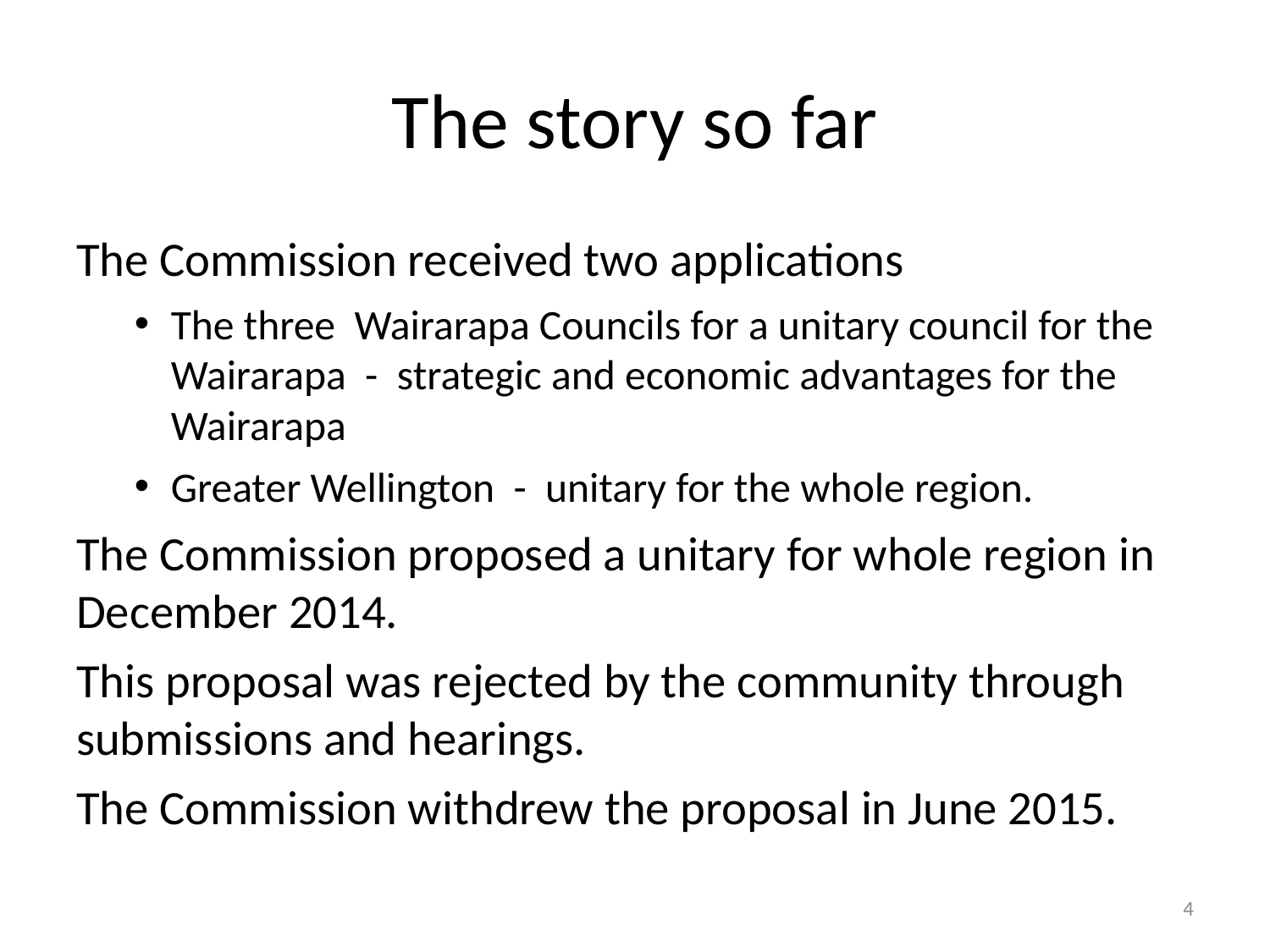

# The story so far
The Commission received two applications
The three  Wairarapa Councils for a unitary council for the Wairarapa  -  strategic and economic advantages for the Wairarapa
Greater Wellington  -  unitary for the whole region.
The Commission proposed a unitary for whole region in December 2014.
This proposal was rejected by the community through submissions and hearings.
The Commission withdrew the proposal in June 2015.
4